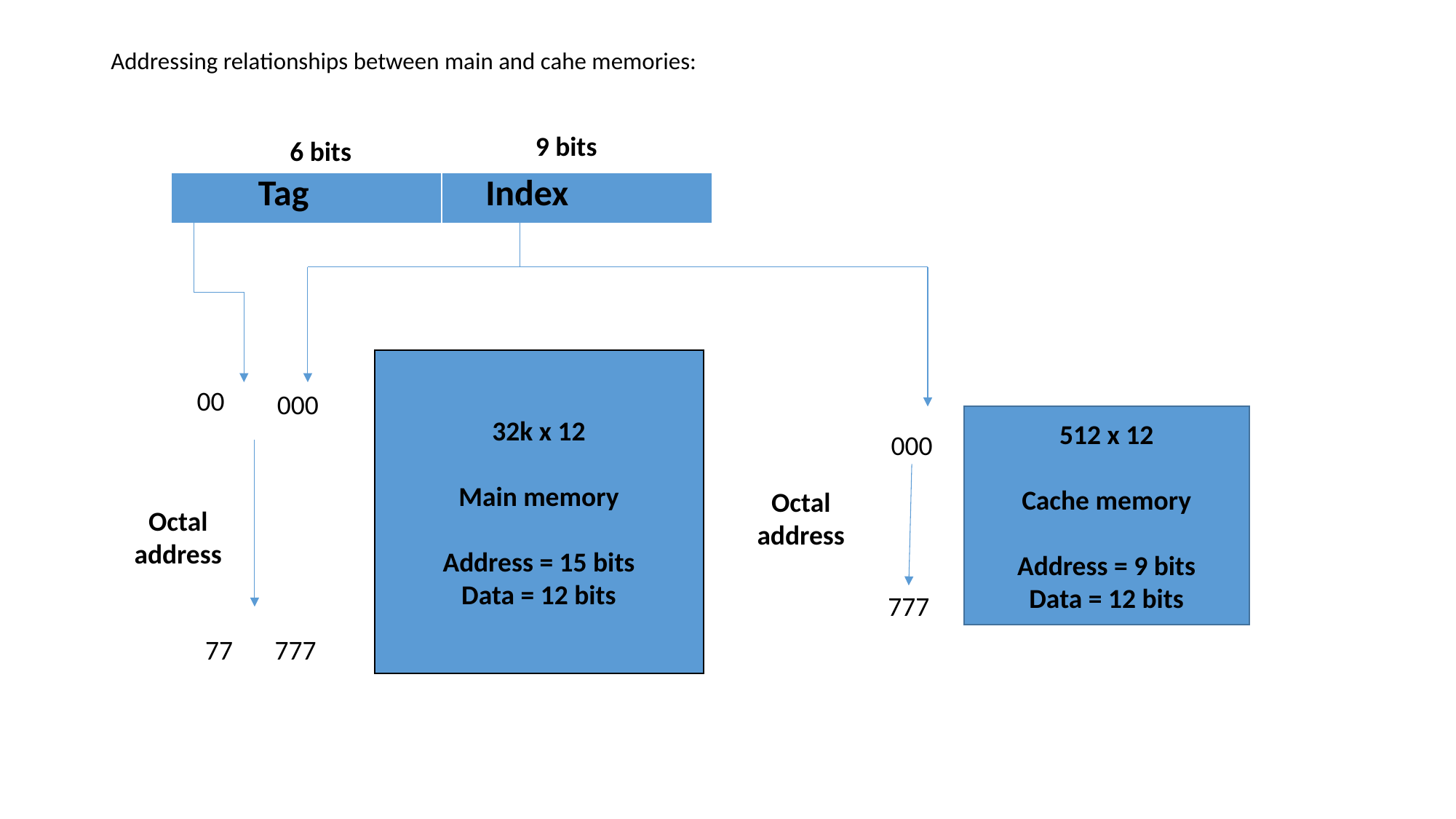

# Addressing relationships between main and cahe memories:
9 bits
6 bits
| Tag | Index |
| --- | --- |
32k x 12

Main memory

Address = 15 bits
Data = 12 bits
00
000
512 x 12

Cache memory

Address = 9 bits
Data = 12 bits
000
Octal address
Octal address
777
77
777